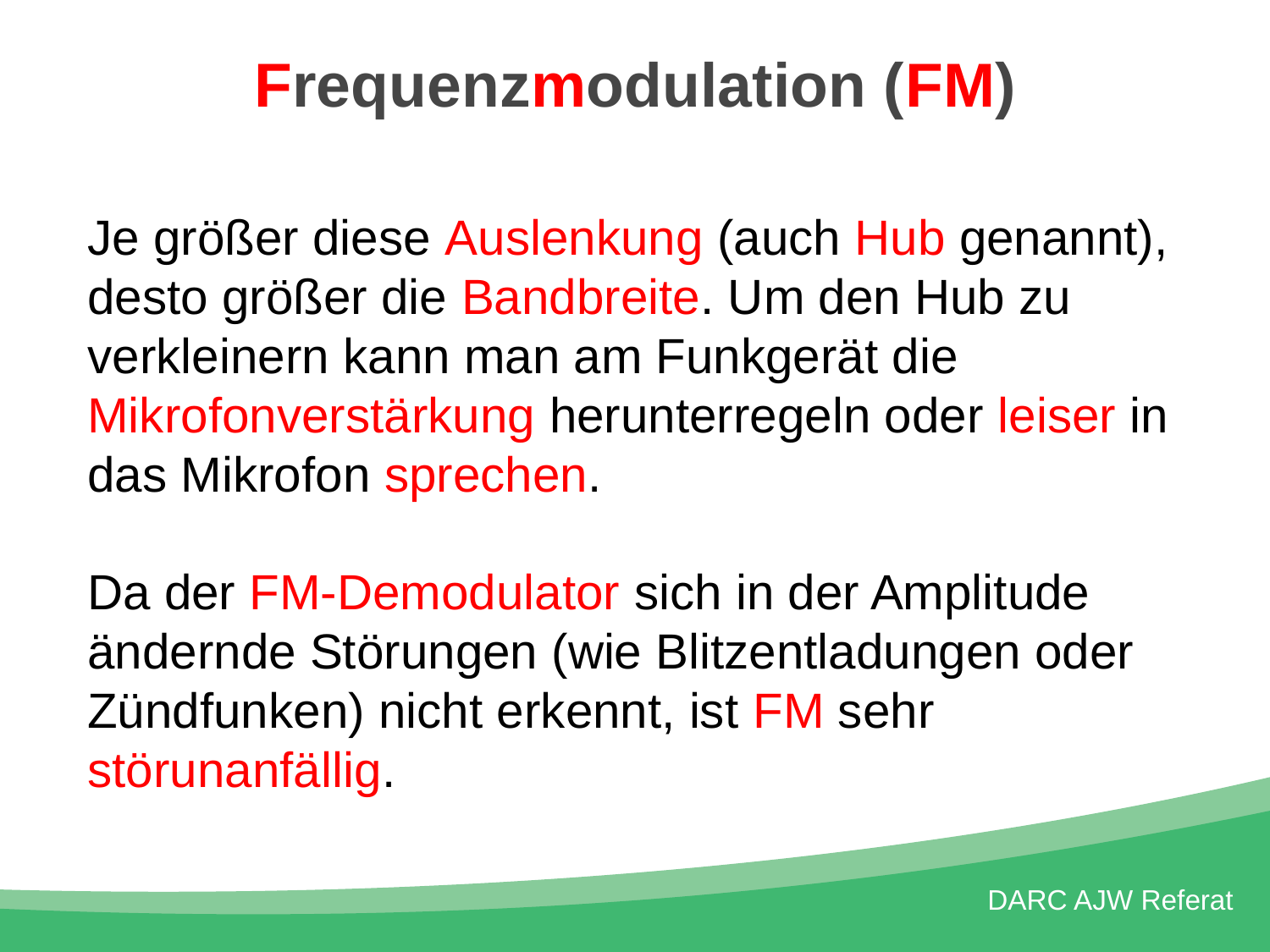

# Frequenzmodulation (FM)
Je größer diese Auslenkung (auch Hub genannt), desto größer die Bandbreite. Um den Hub zu verkleinern kann man am Funkgerät die Mikrofonverstärkung herunterregeln oder leiser in das Mikrofon sprechen.
Da der FM-Demodulator sich in der Amplitude ändernde Störungen (wie Blitzentladungen oder Zündfunken) nicht erkennt, ist FM sehr störunanfällig.